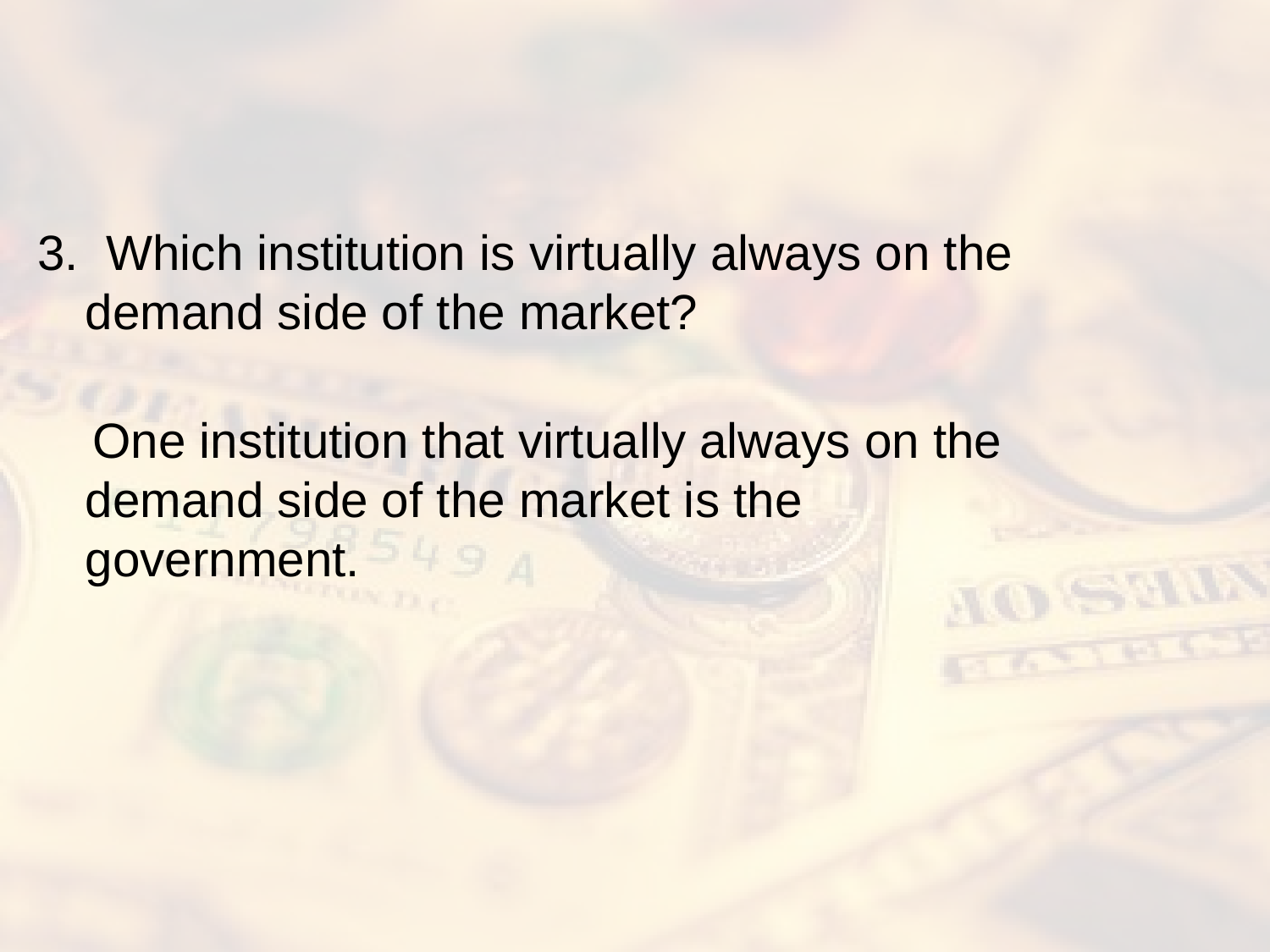

#
3.  Which institution is virtually always on the demand side of the market?
    One institution that virtually always on the  demand side of the market is the government.